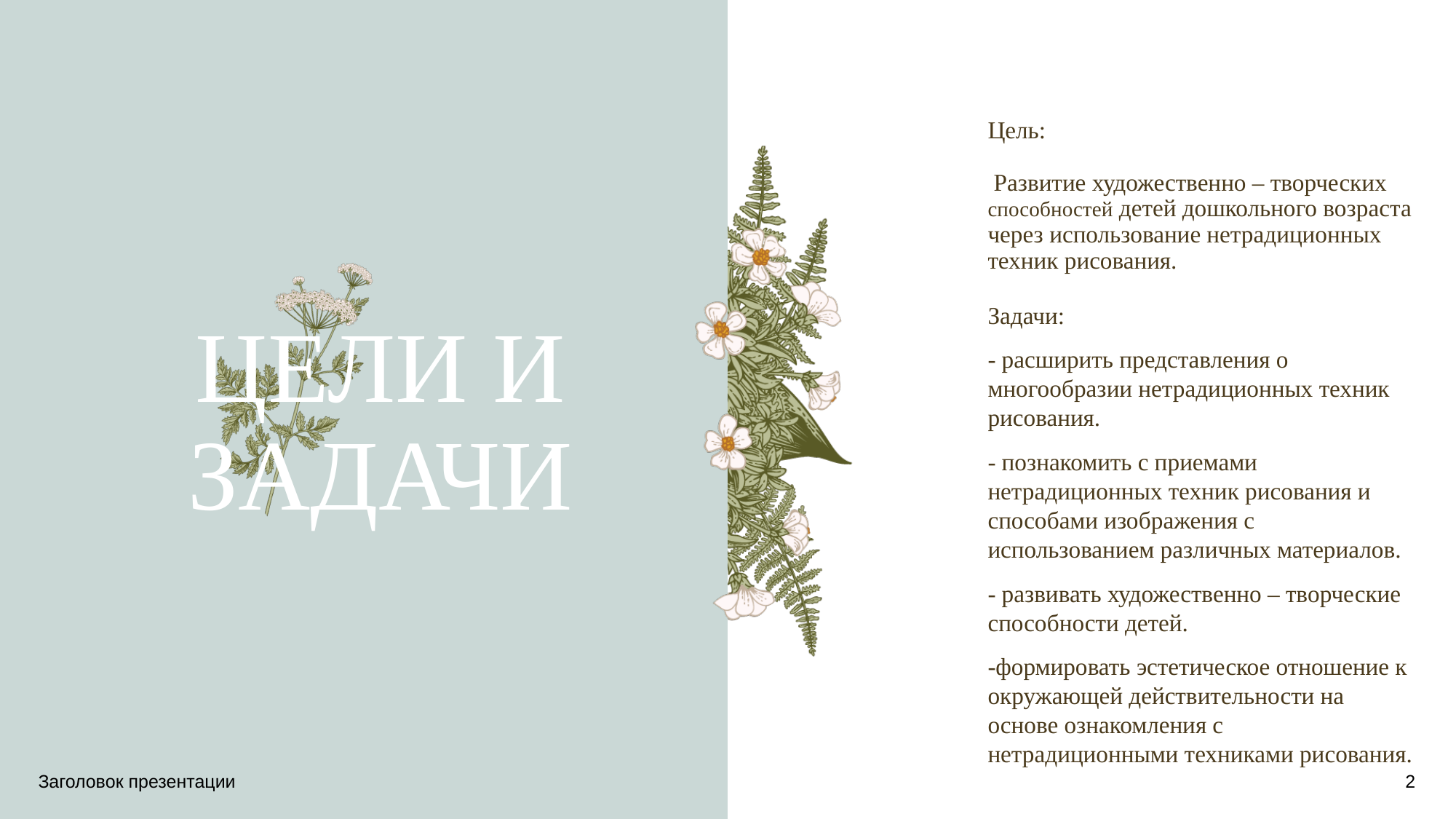

# Цель: Развитие художественно – творческих способностей детей дошкольного возраста через использование нетрадиционных техник рисования.
ЦЕЛИ И ЗАДАЧИ
Задачи:
- расширить представления о многообразии нетрадиционных техник рисования.
- познакомить с приемами нетрадиционных техник рисования и способами изображения с использованием различных материалов.
- развивать художественно – творческие способности детей.
-формировать эстетическое отношение к окружающей действительности на основе ознакомления с нетрадиционными техниками рисования.
Заголовок презентации
2